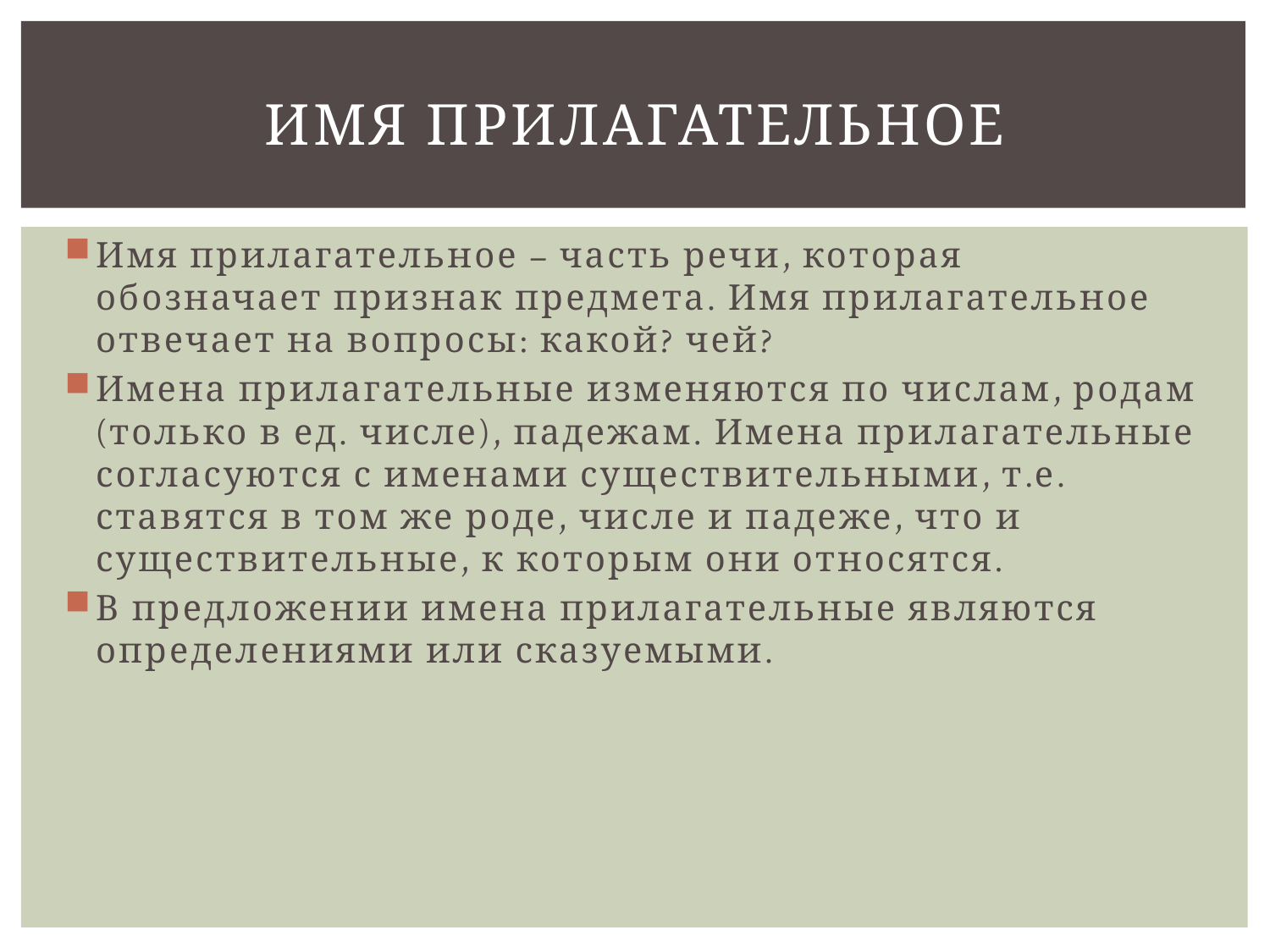

# Имя прилагательное
Имя прилагательное – часть речи, которая обозначает признак предмета. Имя прилагательное отвечает на вопросы: какой? чей?
Имена прилагательные изменяются по числам, родам (только в ед. числе), падежам. Имена прилагательные согласуются с именами существительными, т.е. ставятся в том же роде, числе и падеже, что и существительные, к которым они относятся.
В предложении имена прилагательные являются определениями или сказуемыми.